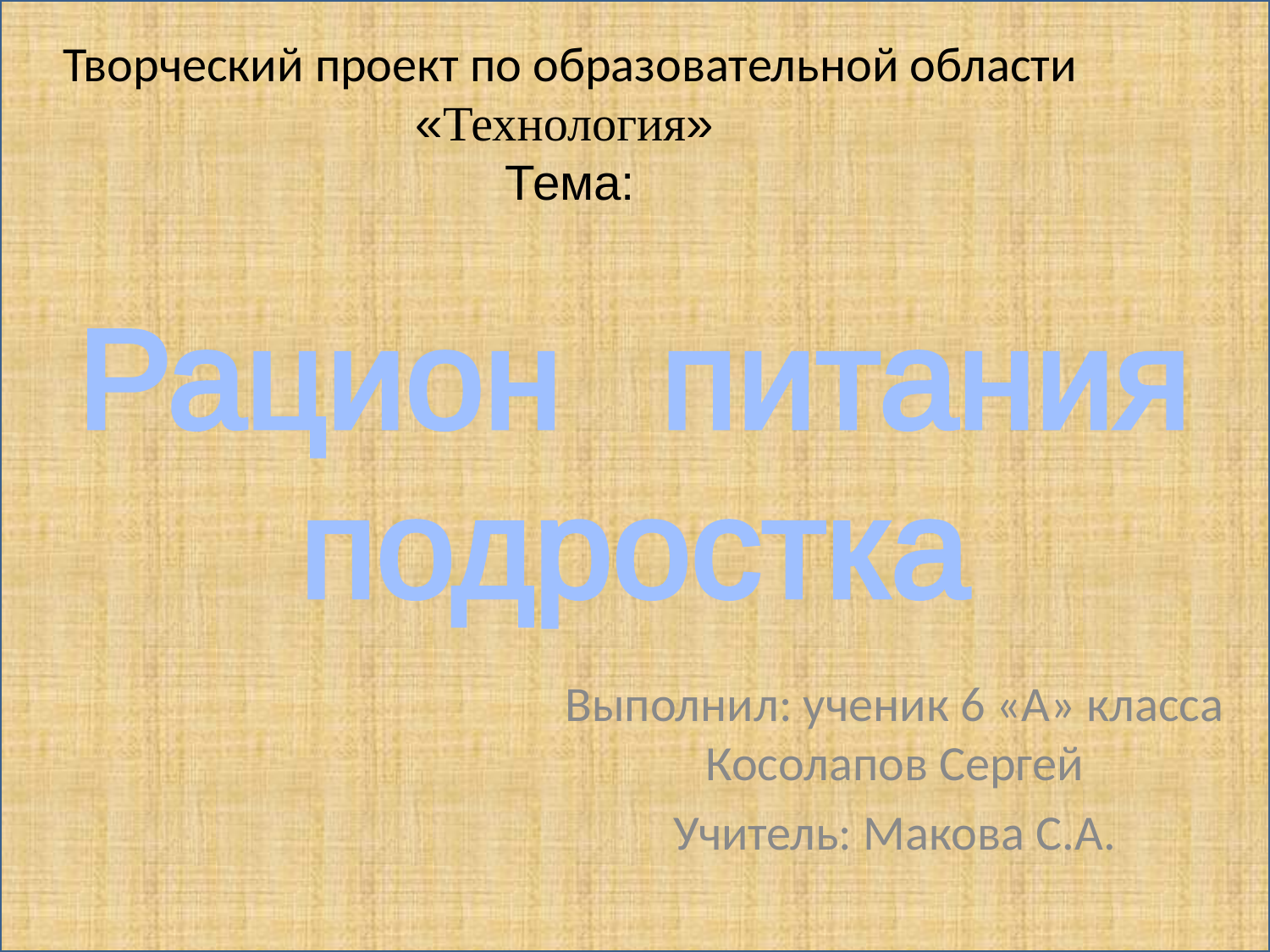

Творческий проект по образовательной области «Технология»
Тема:
# Рацион   питания подростка
Выполнил: ученик 6 «А» класса Косолапов Сергей
Учитель: Макова С.А.